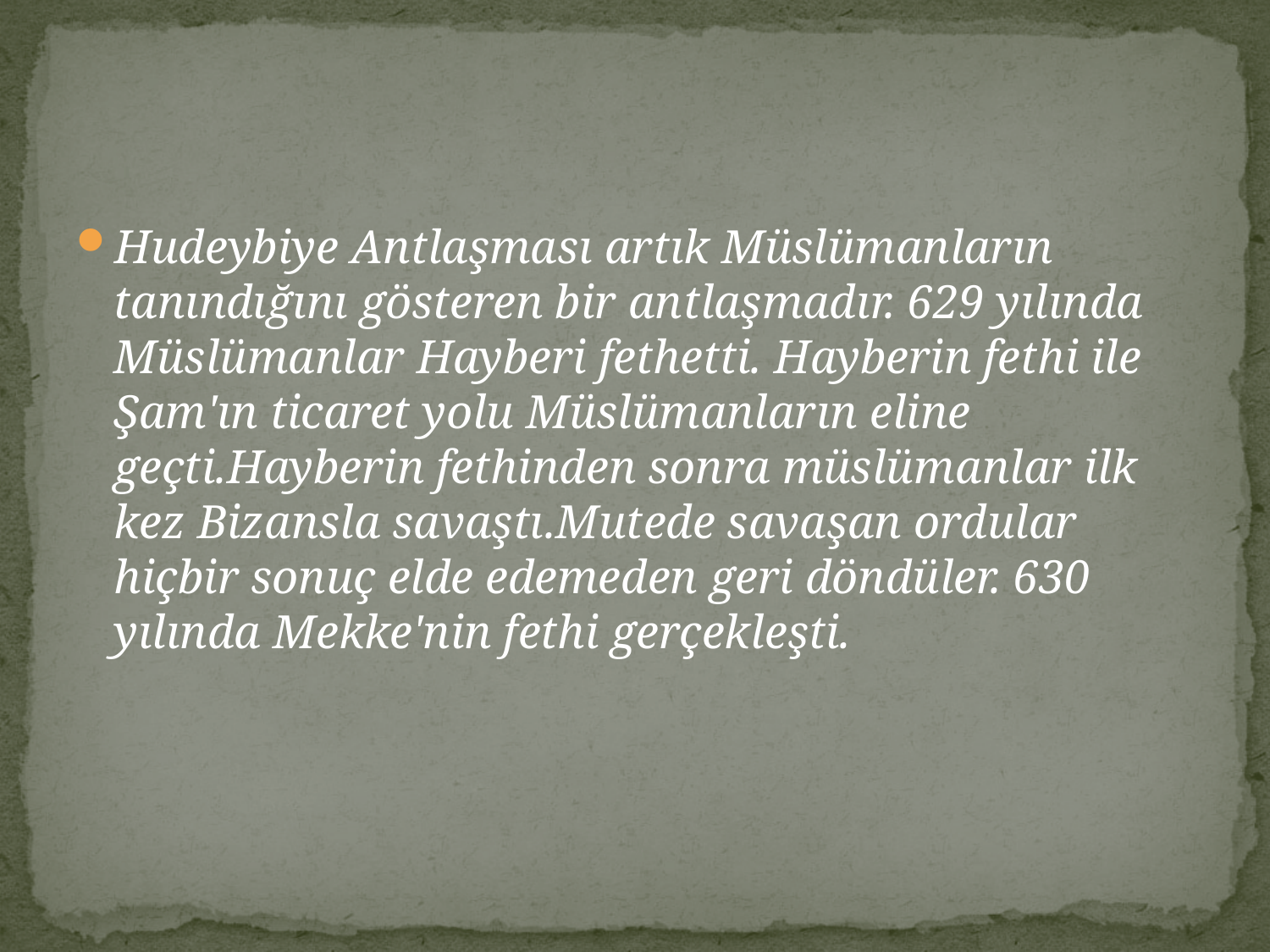

#
Hudeybiye Antlaşması artık Müslümanların tanındığını gösteren bir antlaşmadır. 629 yılında Müslümanlar Hayberi fethetti. Hayberin fethi ile Şam'ın ticaret yolu Müslümanların eline geçti.Hayberin fethinden sonra müslümanlar ilk kez Bizansla savaştı.Mutede savaşan ordular hiçbir sonuç elde edemeden geri döndüler. 630 yılında Mekke'nin fethi gerçekleşti.